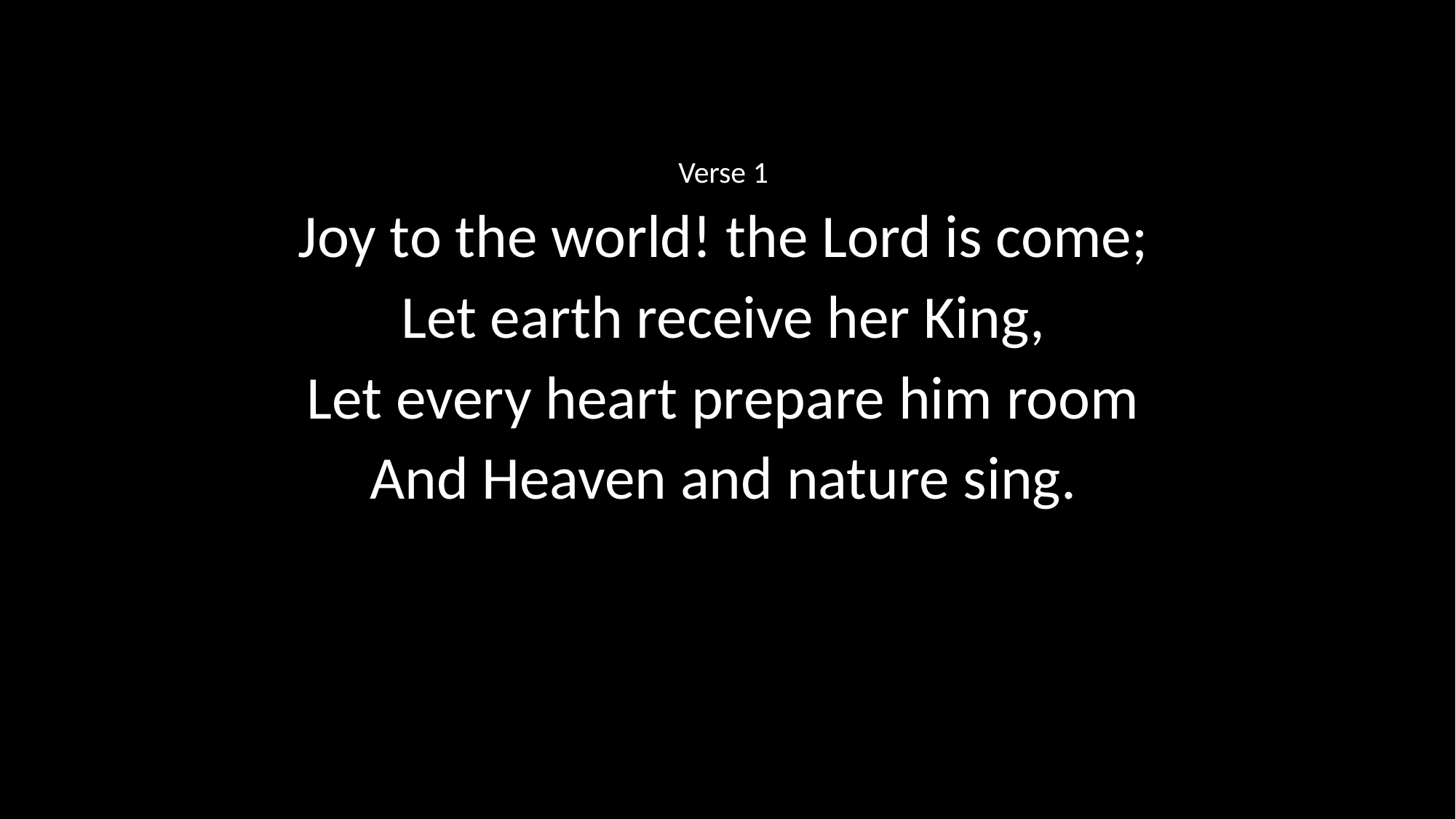

Verse 1
Joy to the world! the Lord is come;
Let earth receive her King,
Let every heart prepare him room
And Heaven and nature sing.